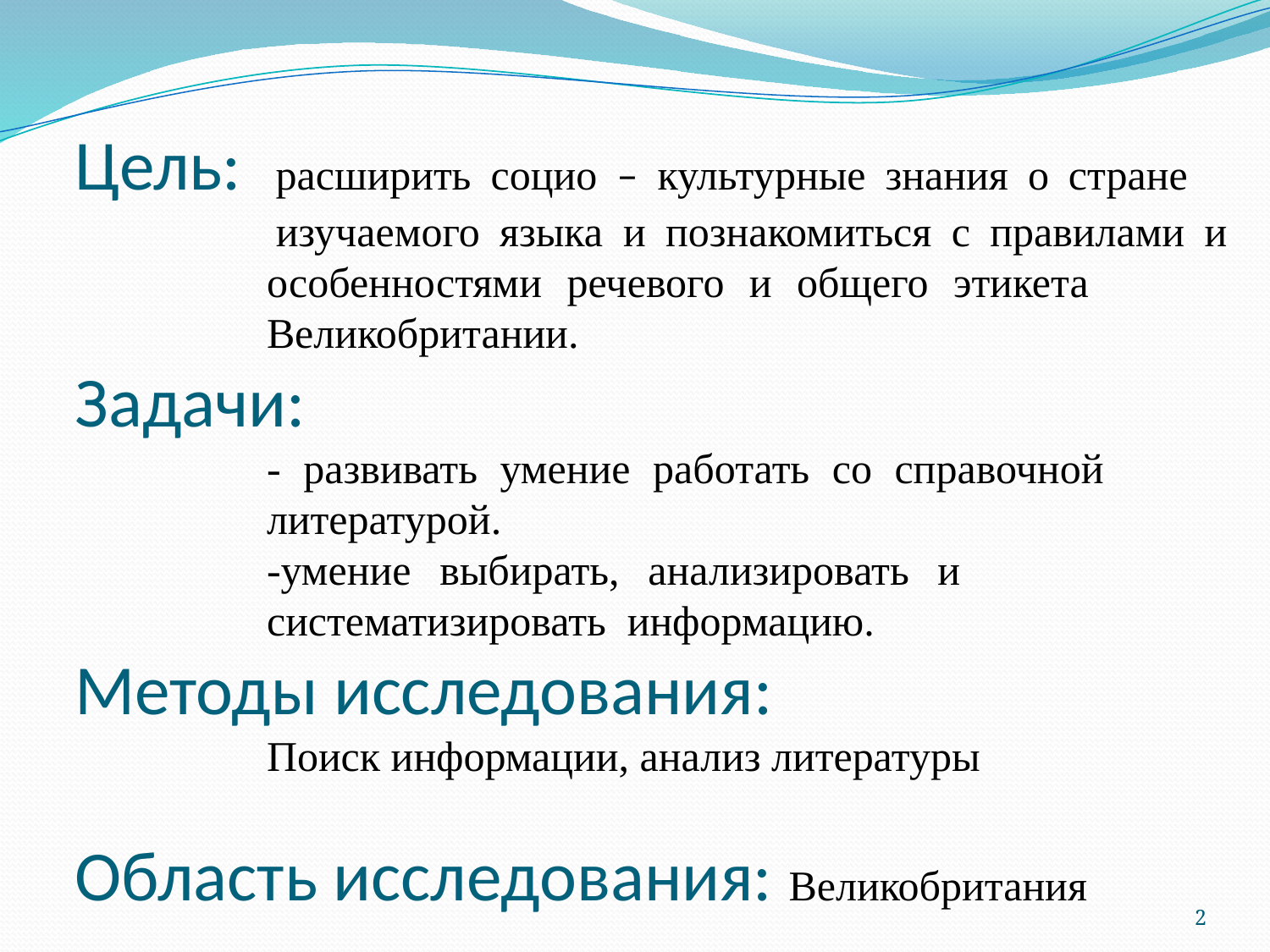

Цель: 	расширить социо – культурные знания о стране 		 	изучаемого языка и познакомиться с правилами и 		особенностями речевого и общего этикета 			Великобритании.
Задачи:
		- развивать умение работать со справочной 			литературой.
		-умение выбирать, анализировать и 				систематизировать  информацию.
Методы исследования:
		Поиск информации, анализ литературы

Область исследования: Великобритания
2